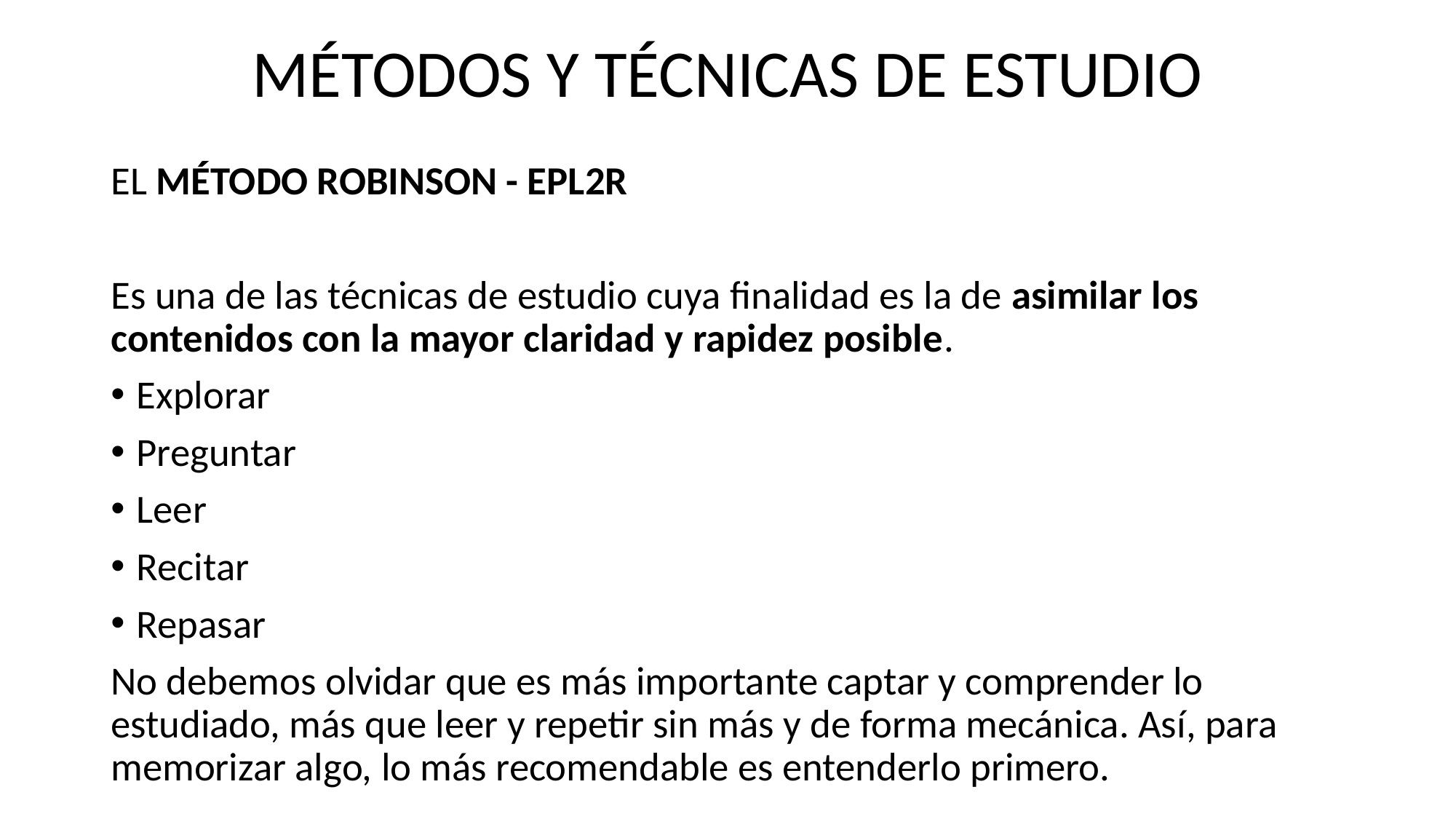

# MÉTODOS Y TÉCNICAS DE ESTUDIO
EL MÉTODO ROBINSON - EPL2R

Es una de las técnicas de estudio cuya finalidad es la de asimilar los contenidos con la mayor claridad y rapidez posible.
Explorar
Preguntar
Leer
Recitar
Repasar
No debemos olvidar que es más importante captar y comprender lo estudiado, más que leer y repetir sin más y de forma mecánica. Así, para memorizar algo, lo más recomendable es entenderlo primero.